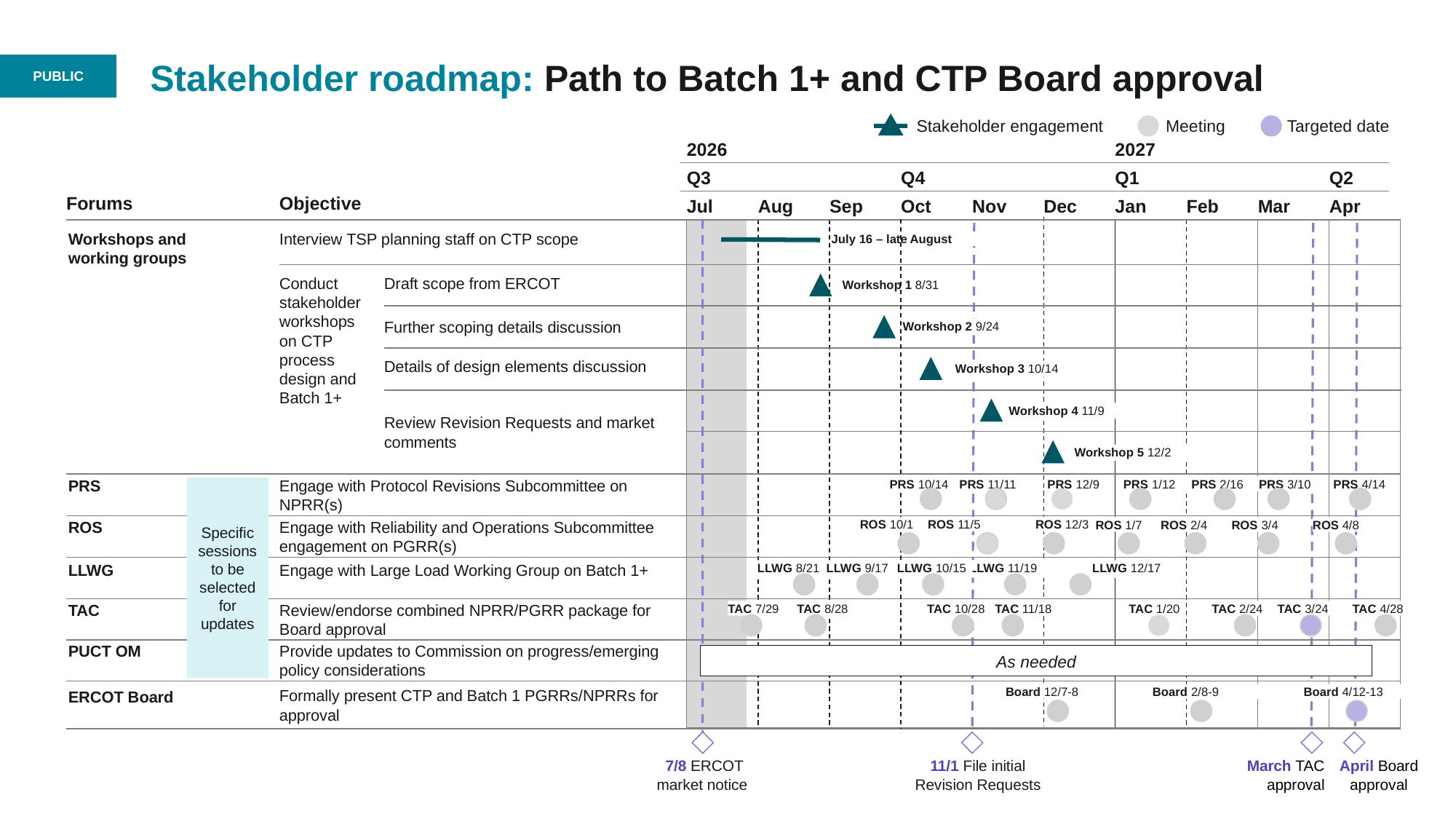

# Stakeholder roadmap: Path to Batch 1+ and CTP Board approval

Targeted date
Meeting

Stakeholder engagement
2026
2027
Q3
Q4
Q1
Q2
Jul
Aug
Sep
Oct
Nov
Dec
Jan
Feb
Mar
Apr

Forums
Objective

Interview TSP planning staff on CTP scope
Workshops and working groups
July 16 – late August
Conduct stakeholder workshops on CTP process design and Batch 1+
Draft scope from ERCOT

Workshop 1 8/31

Further scoping details discussion
Workshop 2 9/24
Details of design elements discussion

Workshop 3 10/14

Workshop 4 11/9
Review Revision Requests and market comments

Workshop 5 12/2
PRS
Engage with Protocol Revisions Subcommittee on NPRR(s)
PRS 10/14
PRS 11/11
PRS 12/9
PRS 1/12
PRS 2/16
PRS 3/10
PRS 4/14
Specific sessions to be selected for updates

ROS 10/1
ROS 11/5
ROS 12/3
ROS 1/7
ROS 2/4
ROS 3/4
ROS 4/8
ROS
Engage with Reliability and Operations Subcommittee engagement on PGRR(s)

LLWG
LLWG 8/21
LLWG 9/17
LLWG 10/15
LLWG 11/19
LLWG 12/17
Engage with Large Load Working Group on Batch 1+

TAC
Review/endorse combined NPRR/PGRR package for Board approval
TAC 7/29
TAC 8/28
TAC 10/28
TAC 11/18
TAC 1/20
TAC 2/24
TAC 3/24
TAC 4/28

PUCT OM
Provide updates to Commission on progress/emerging policy considerations
As needed
Board 12/7-8
Board 2/8-9
Board 4/12-13
Formally present CTP and Batch 1 PGRRs/NPRRs for approval
ERCOT Board

7/8 ERCOT market notice
11/1 File initial Revision Requests
March TAC approval
April Board approval